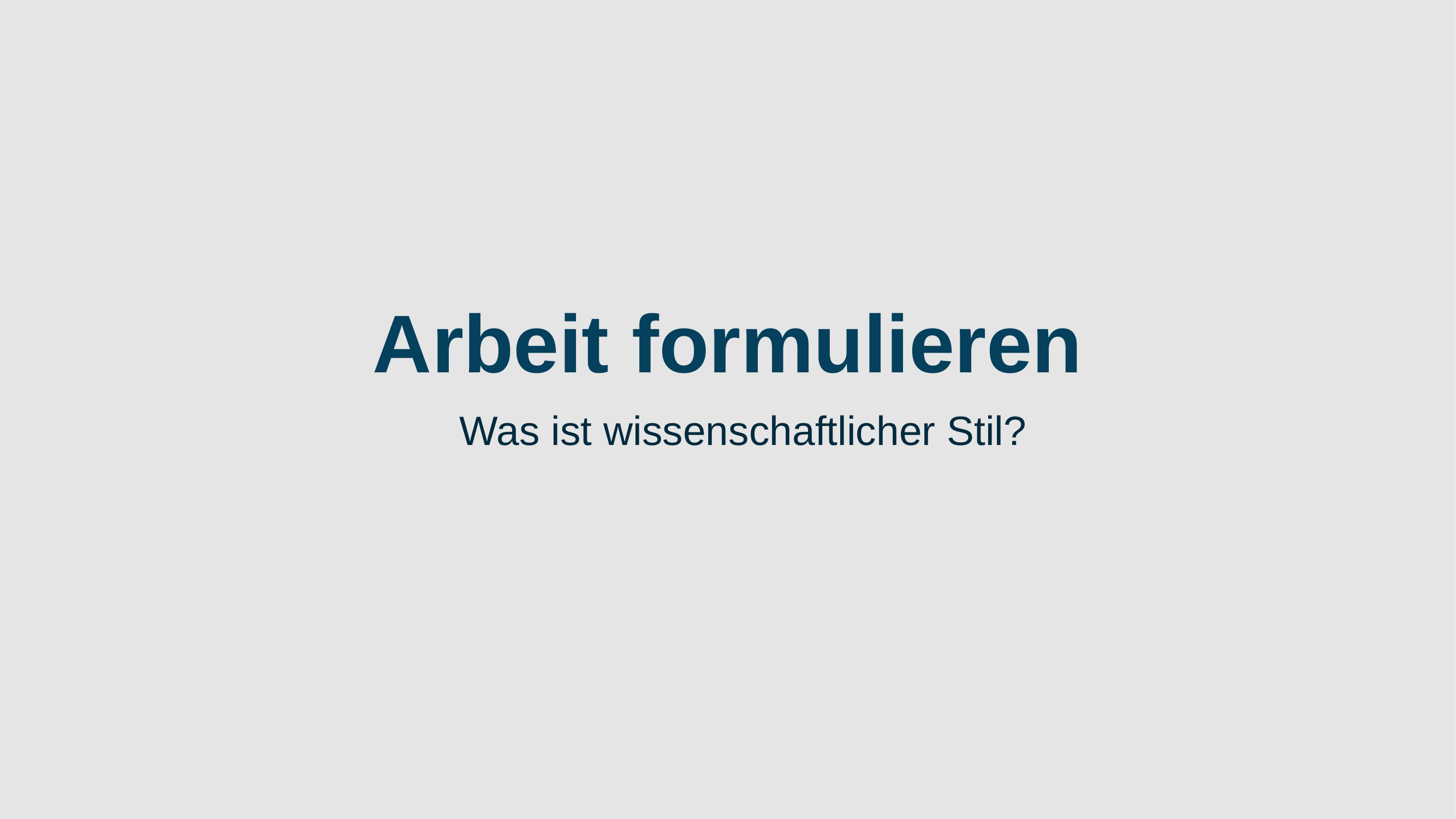

# Arbeit formulieren
Was ist wissenschaftlicher Stil?